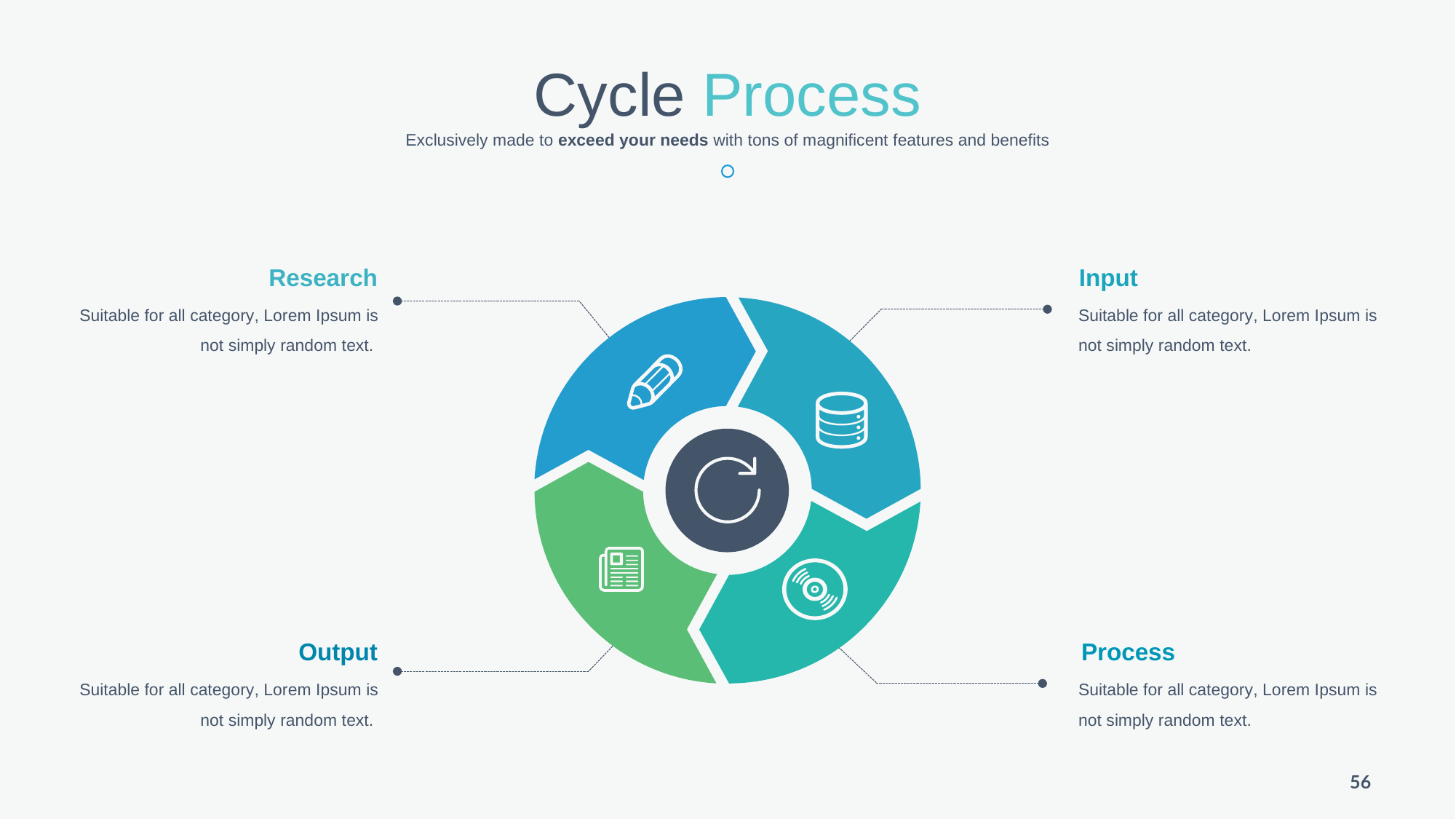

Cycle Process
Exclusively made to exceed your needs with tons of magnificent features and benefits

Research
Input
Suitable for all category, Lorem Ipsum is not simply random text.
Suitable for all category, Lorem Ipsum is not simply random text.

Output
Process
Suitable for all category, Lorem Ipsum is not simply random text.
Suitable for all category, Lorem Ipsum is not simply random text.